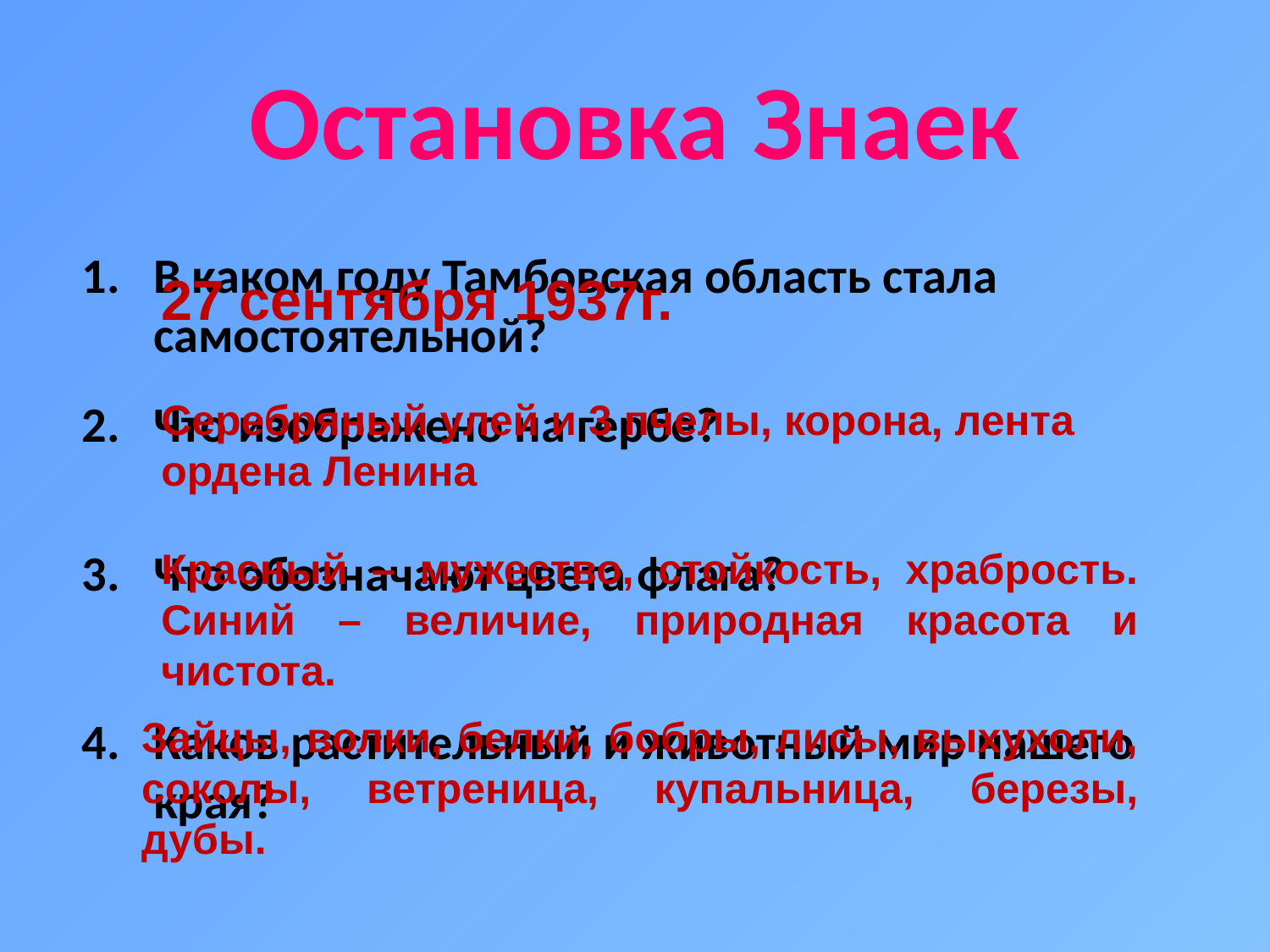

# Остановка Знаек
В каком году Тамбовская область стала самостоятельной?
27 сентября 1937г.
Что изображено на гербе?
Серебряный улей и 3 пчелы, корона, лента ордена Ленина
Что обозначают цвета флага?
Красный – мужество, стойкость, храбрость. Синий – величие, природная красота и чистота.
Каков растительный и животный мир нашего края?
Зайцы, волки, белки, бобры, лисы, выхухоли, соколы, ветреница, купальница, березы, дубы.